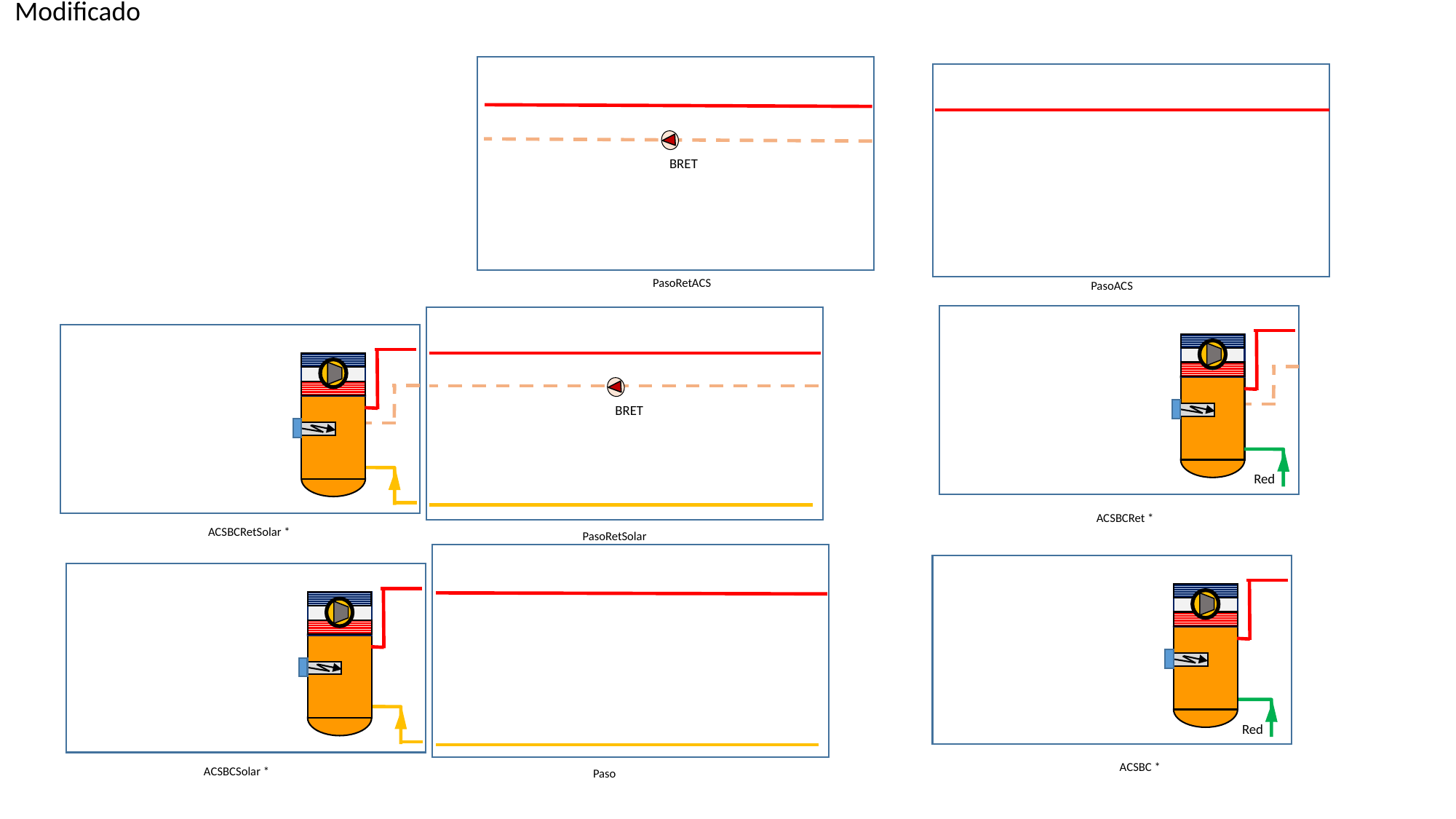

Modificado
Paso

BRET
PasoRetACS
PasoACS

BRET

Red

ACSBCRet *
ACSBCRetSolar *
PasoRetSolar

Red

ACSBC *
ACSBCSolar *
Paso